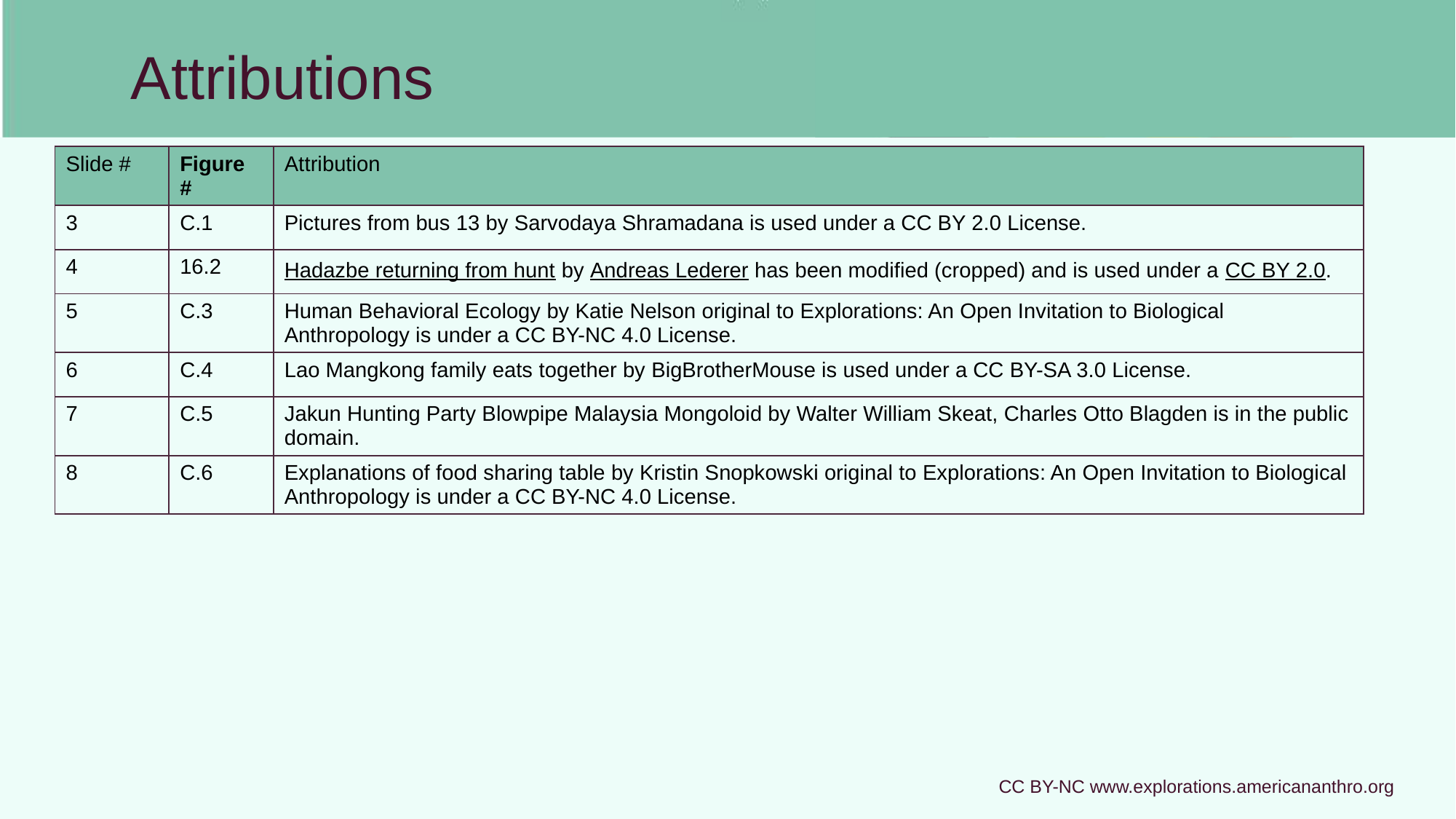

Attributions
| Slide # | Figure # | Attribution |
| --- | --- | --- |
| 3 | C.1 | Pictures from bus 13 by Sarvodaya Shramadana is used under a CC BY 2.0 License. |
| 4 | 16.2 | Hadazbe returning from hunt by Andreas Lederer has been modified (cropped) and is used under a CC BY 2.0. |
| 5 | C.3 | Human Behavioral Ecology by Katie Nelson original to Explorations: An Open Invitation to Biological Anthropology is under a CC BY-NC 4.0 License. |
| 6 | C.4 | Lao Mangkong family eats together by BigBrotherMouse is used under a CC BY-SA 3.0 License. |
| 7 | C.5 | Jakun Hunting Party Blowpipe Malaysia Mongoloid by Walter William Skeat, Charles Otto Blagden is in the public domain. |
| 8 | C.6 | Explanations of food sharing table by Kristin Snopkowski original to Explorations: An Open Invitation to Biological Anthropology is under a CC BY-NC 4.0 License. |